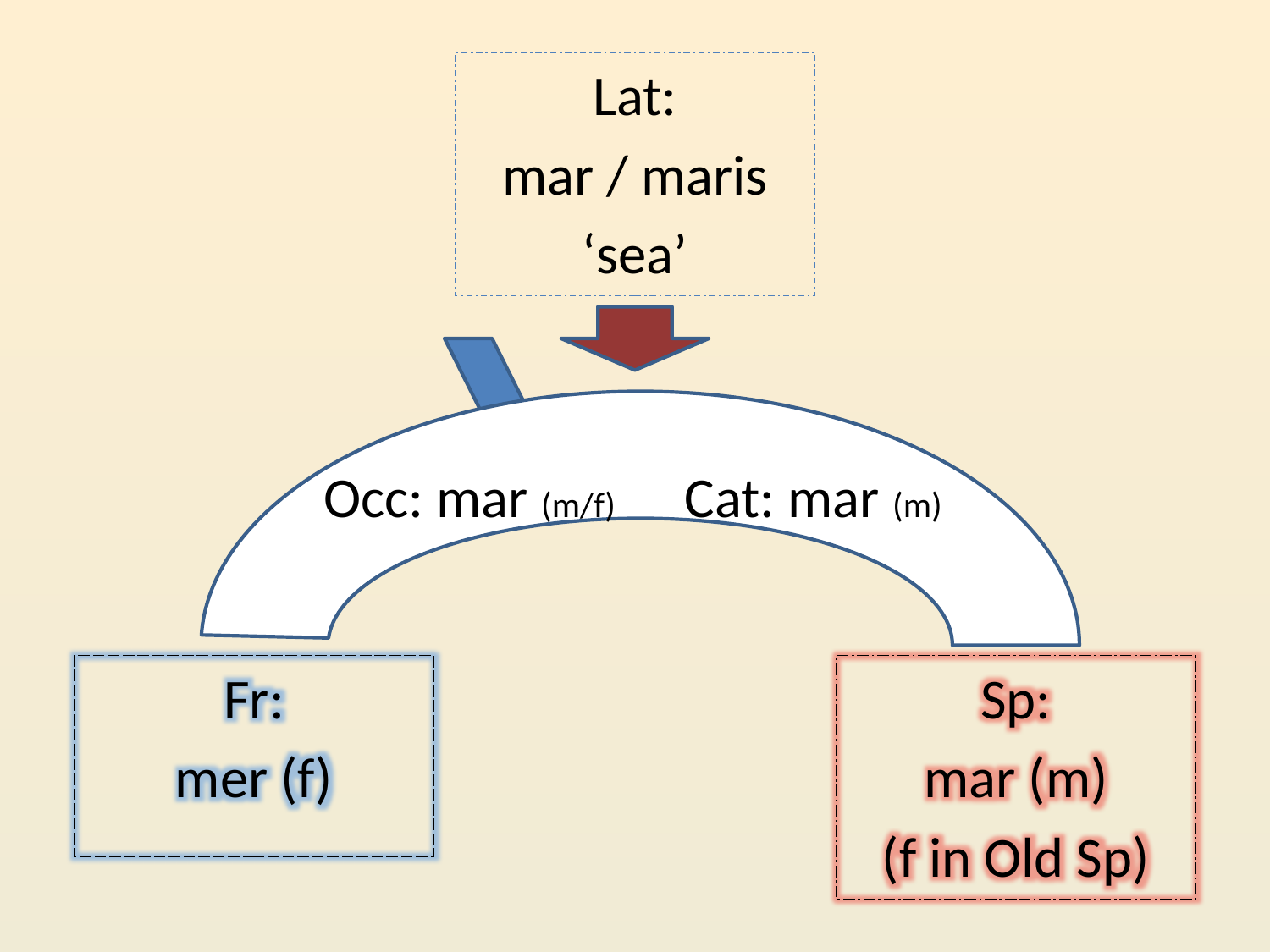

Lat:
mar / maris
‘sea’

  Occ: mar (m/f)        Cat: mar (m)
Fr:
mer (f)

Sp:
mar (m)
(f in Old Sp)